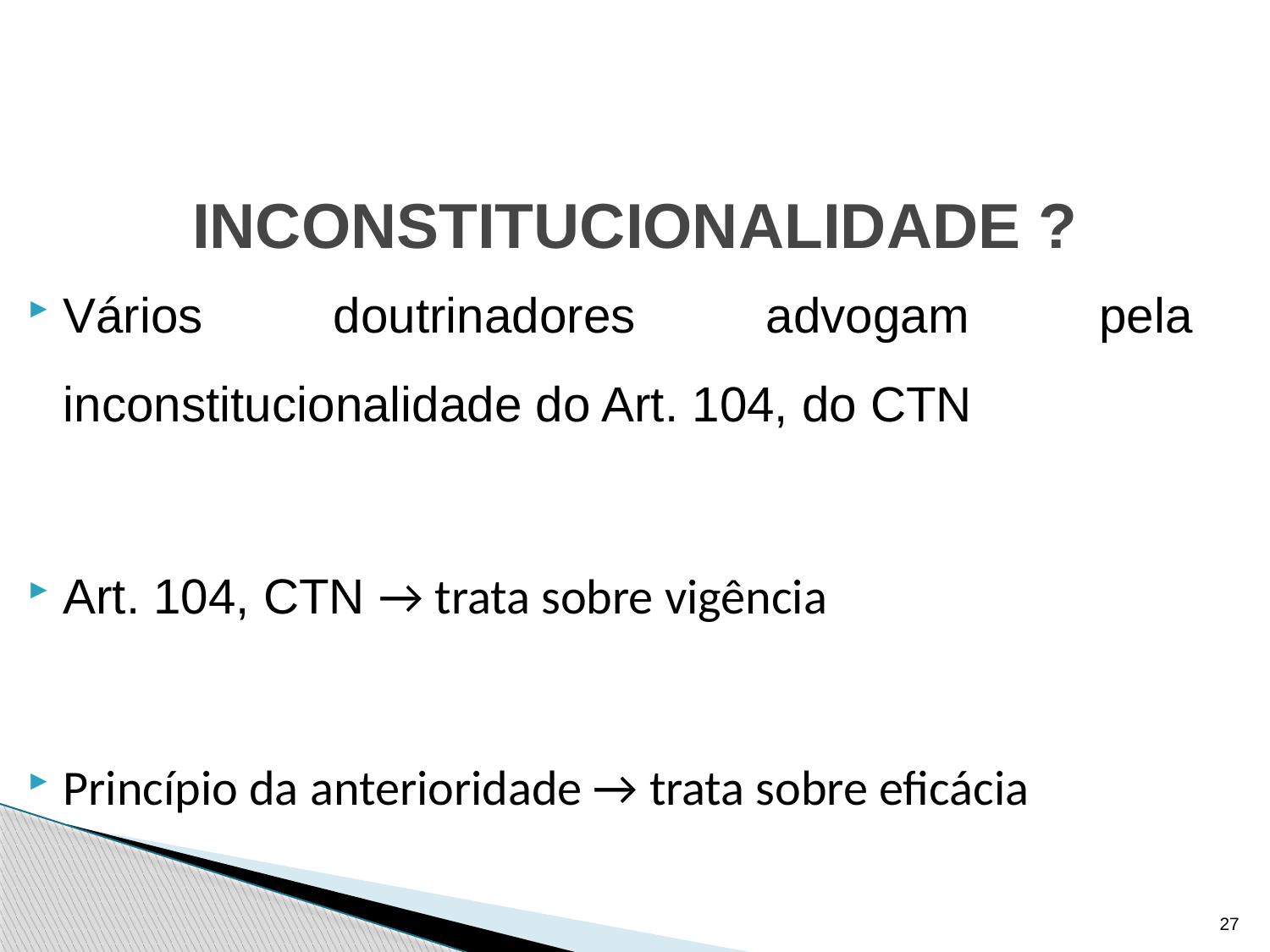

# INCONSTITUCIONALIDADE ?
Vários doutrinadores advogam pela inconstitucionalidade do Art. 104, do CTN

Art. 104, CTN → trata sobre vigência

Princípio da anterioridade → trata sobre eficácia

27